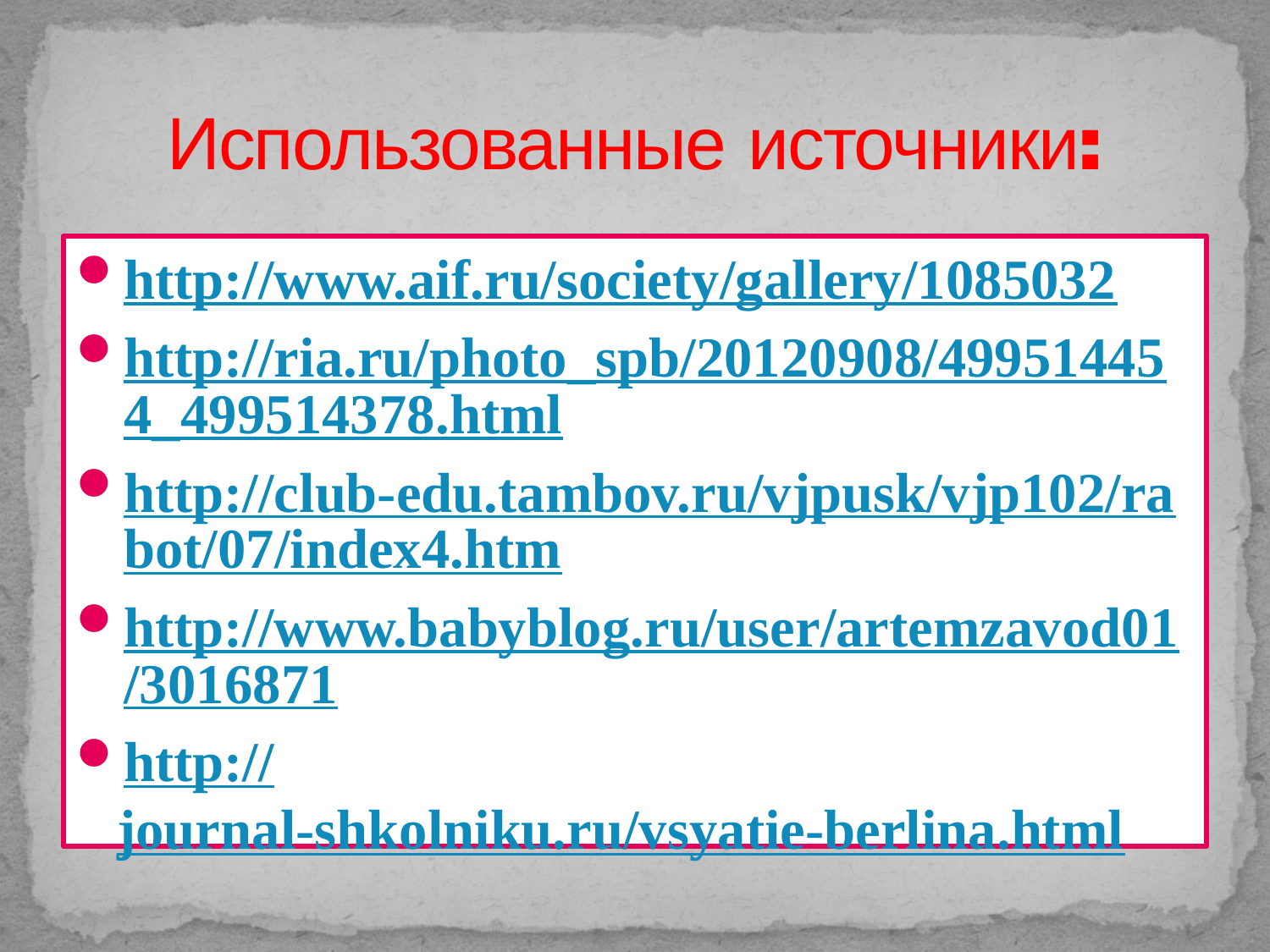

# Использованные источники:
http://www.aif.ru/society/gallery/1085032
http://ria.ru/photo_spb/20120908/499514454_499514378.html
http://club-edu.tambov.ru/vjpusk/vjp102/rabot/07/index4.htm
http://www.babyblog.ru/user/artemzavod01/3016871
http://journal-shkolniku.ru/vsyatie-berlina.html